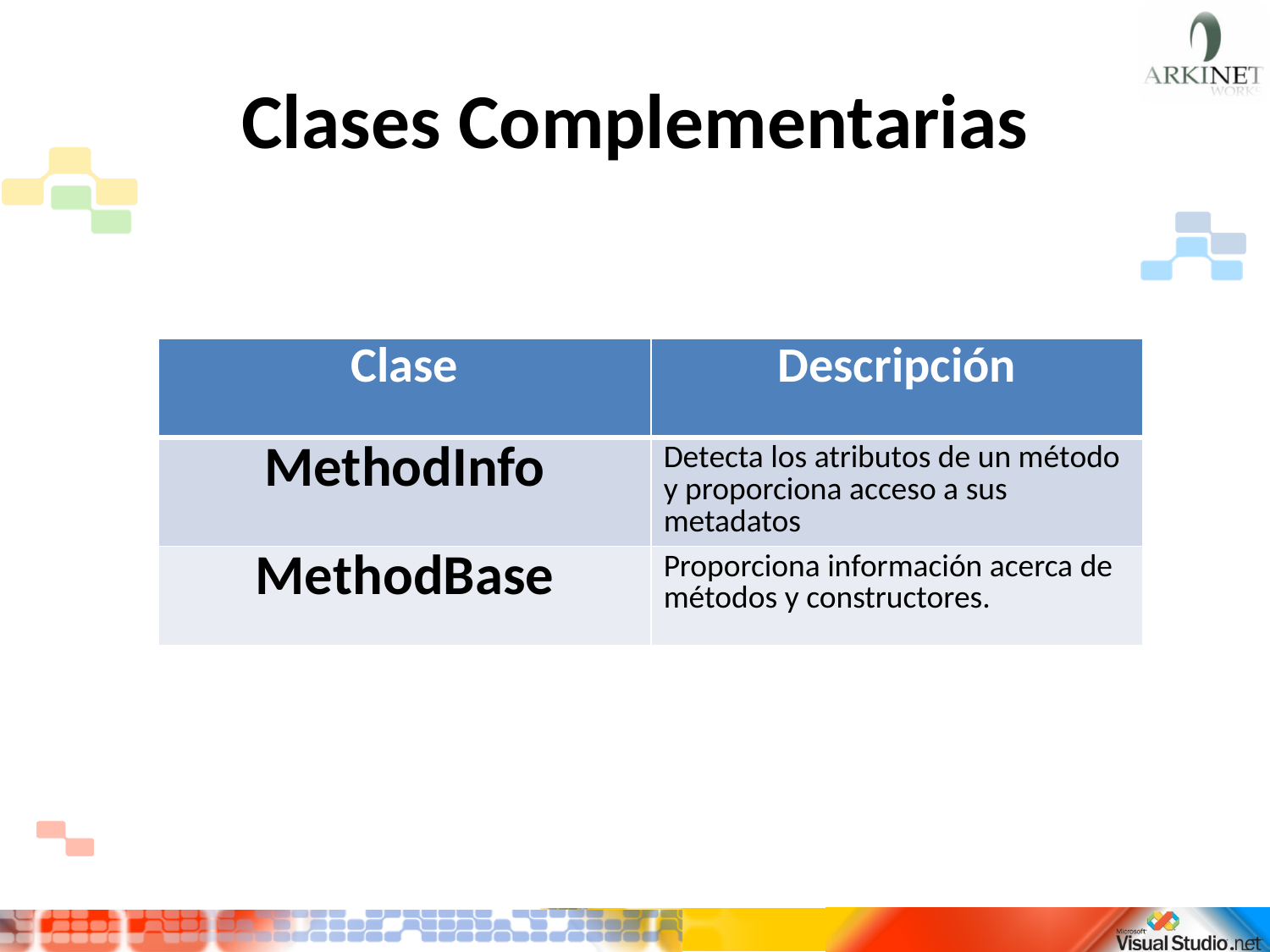

# Clases Complementarias
| Clase | Descripción |
| --- | --- |
| MethodInfo | Detecta los atributos de un método y proporciona acceso a sus metadatos |
| MethodBase | Proporciona información acerca de métodos y constructores. |